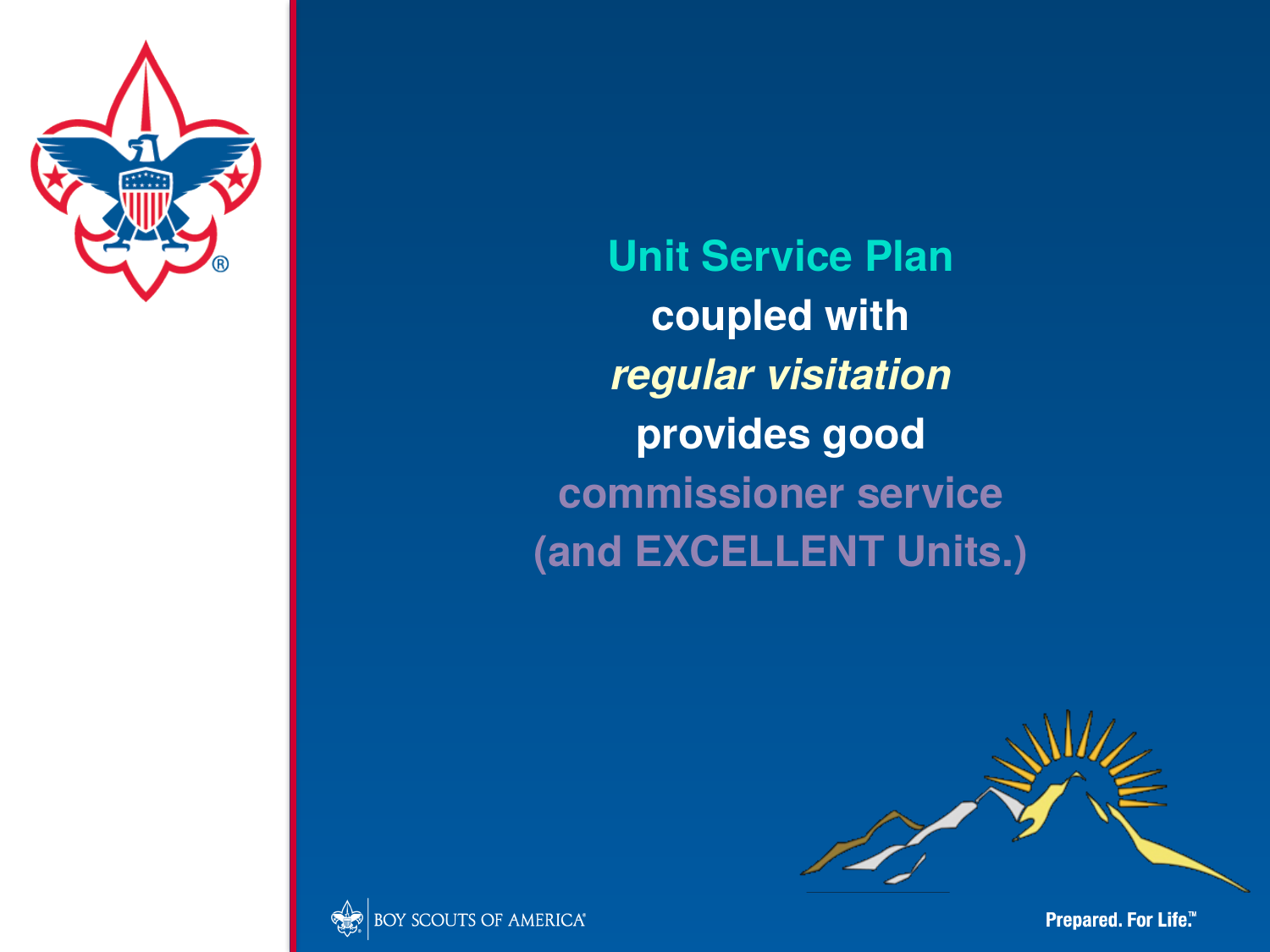

Unit Service Plan
coupled with
regular visitation
provides good
commissioner service
(and EXCELLENT Units.)